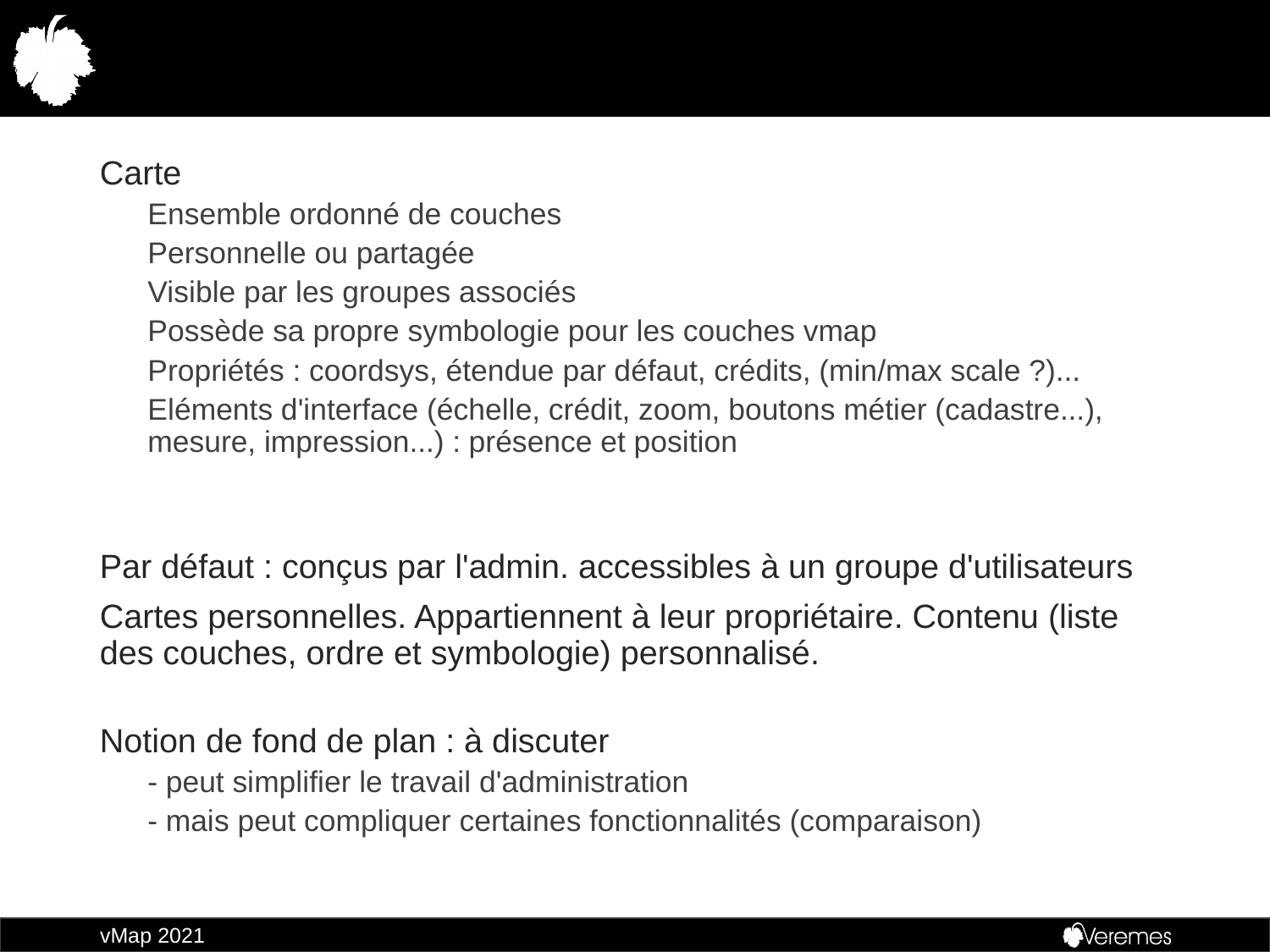

#
Carte
Ensemble ordonné de couches
Personnelle ou partagée
Visible par les groupes associés
Possède sa propre symbologie pour les couches vmap
Propriétés : coordsys, étendue par défaut, crédits, (min/max scale ?)...
Eléments d'interface (échelle, crédit, zoom, boutons métier (cadastre...), mesure, impression...) : présence et position

Par défaut : conçus par l'admin. accessibles à un groupe d'utilisateurs
Cartes personnelles. Appartiennent à leur propriétaire. Contenu (liste des couches, ordre et symbologie) personnalisé.

Notion de fond de plan : à discuter
- peut simplifier le travail d'administration
- mais peut compliquer certaines fonctionnalités (comparaison)